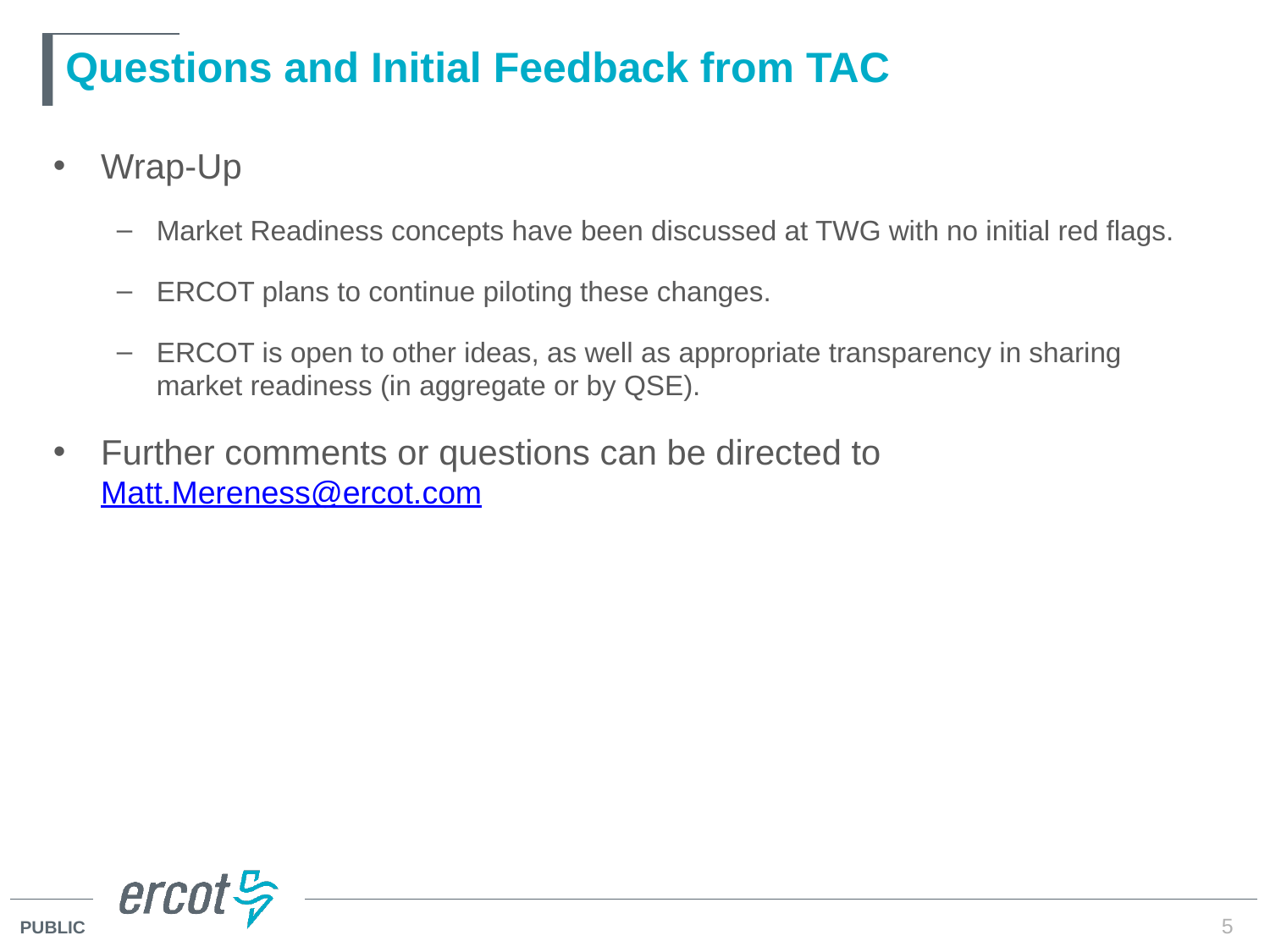

# Questions and Initial Feedback from TAC
Wrap-Up
Market Readiness concepts have been discussed at TWG with no initial red flags.
ERCOT plans to continue piloting these changes.
ERCOT is open to other ideas, as well as appropriate transparency in sharing market readiness (in aggregate or by QSE).
Further comments or questions can be directed to Matt.Mereness@ercot.com
5